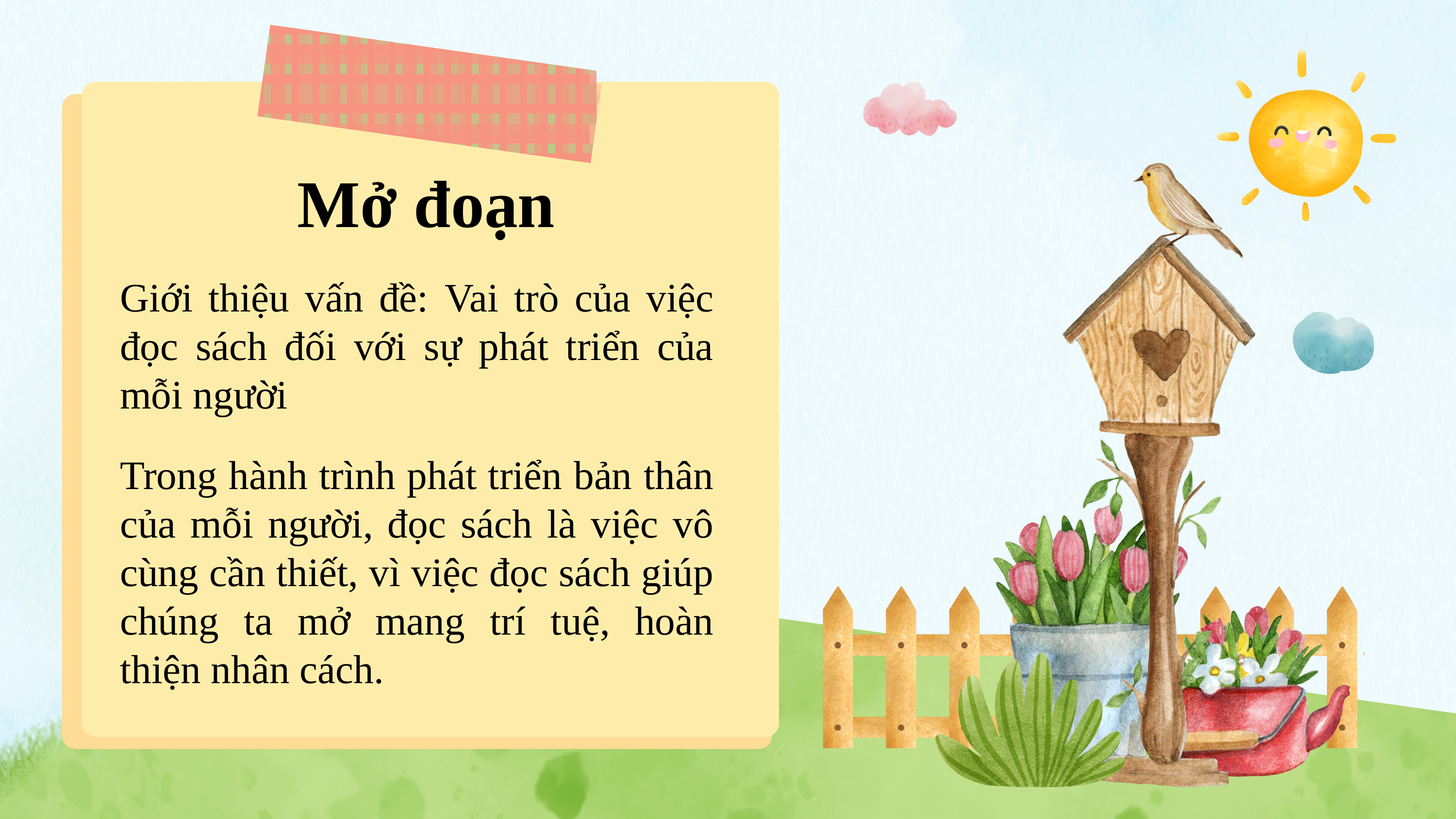

Mở đoạn

Giới thiệu vấn đề: Vai trò của việc đọc sách đối với sự phát triển của mỗi người

Trong hành trình phát triển bản thân của mỗi người, đọc sách là việc vô cùng cần thiết, vì việc đọc sách giúp chúng ta mở mang trí tuệ, hoàn thiện nhân cách.